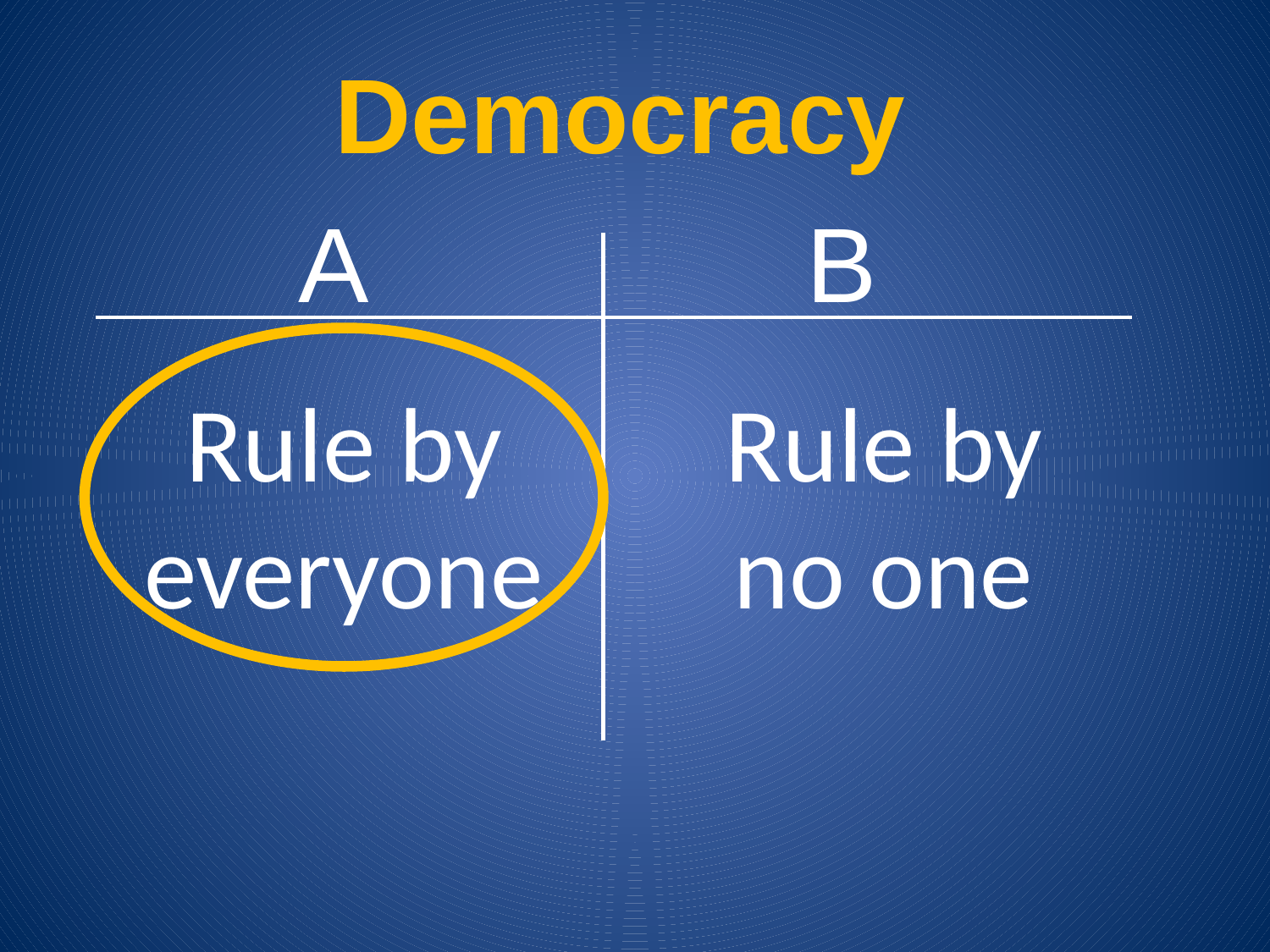

# Democracy
A
B

Rule by everyone
Rule by no one